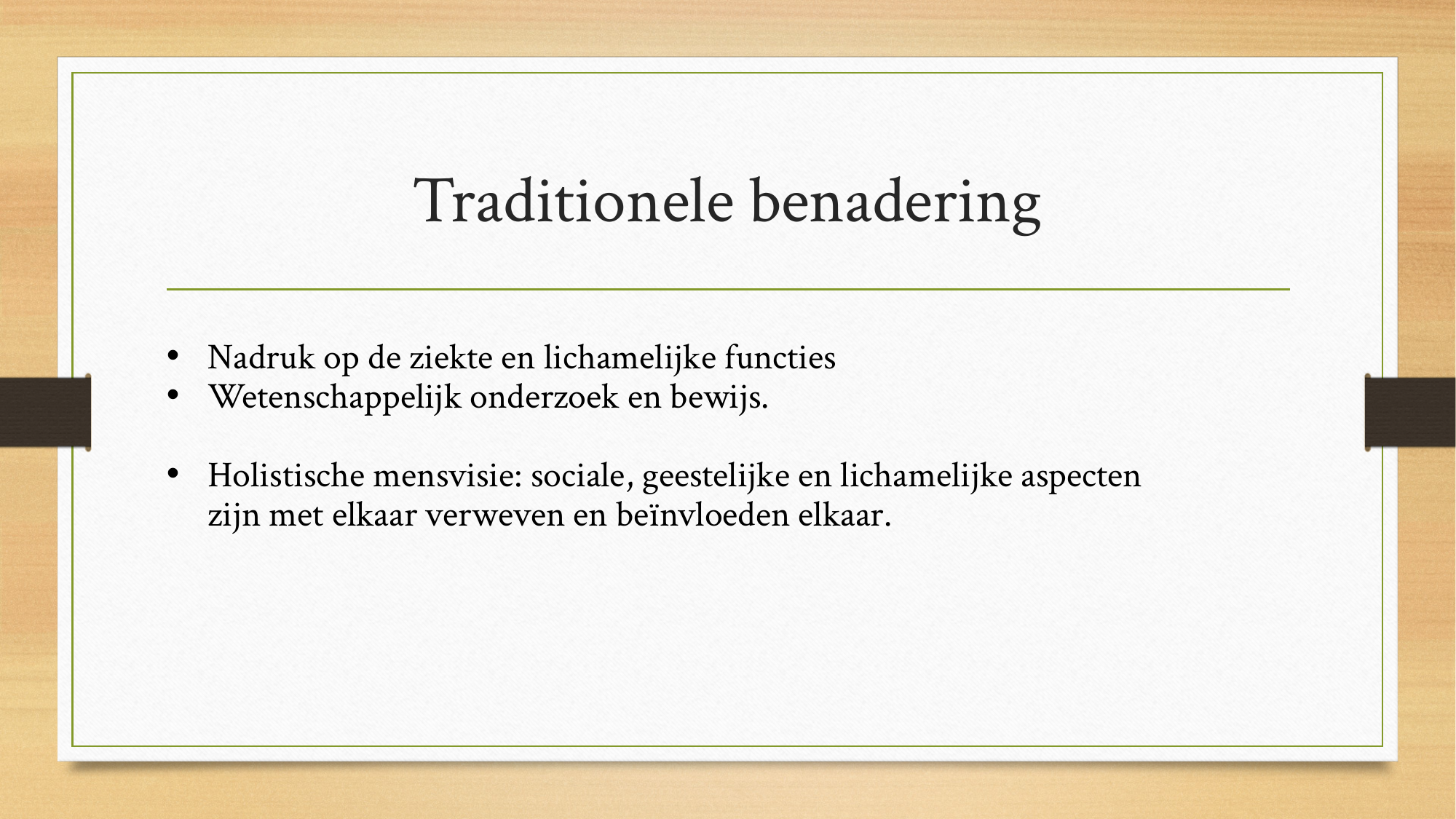

# Traditionele benadering
Nadruk op de ziekte en lichamelijke functies
Wetenschappelijk onderzoek en bewijs.

Holistische mensvisie: sociale, geestelijke en lichamelijke aspecten zijn met elkaar verweven en beïnvloeden elkaar.